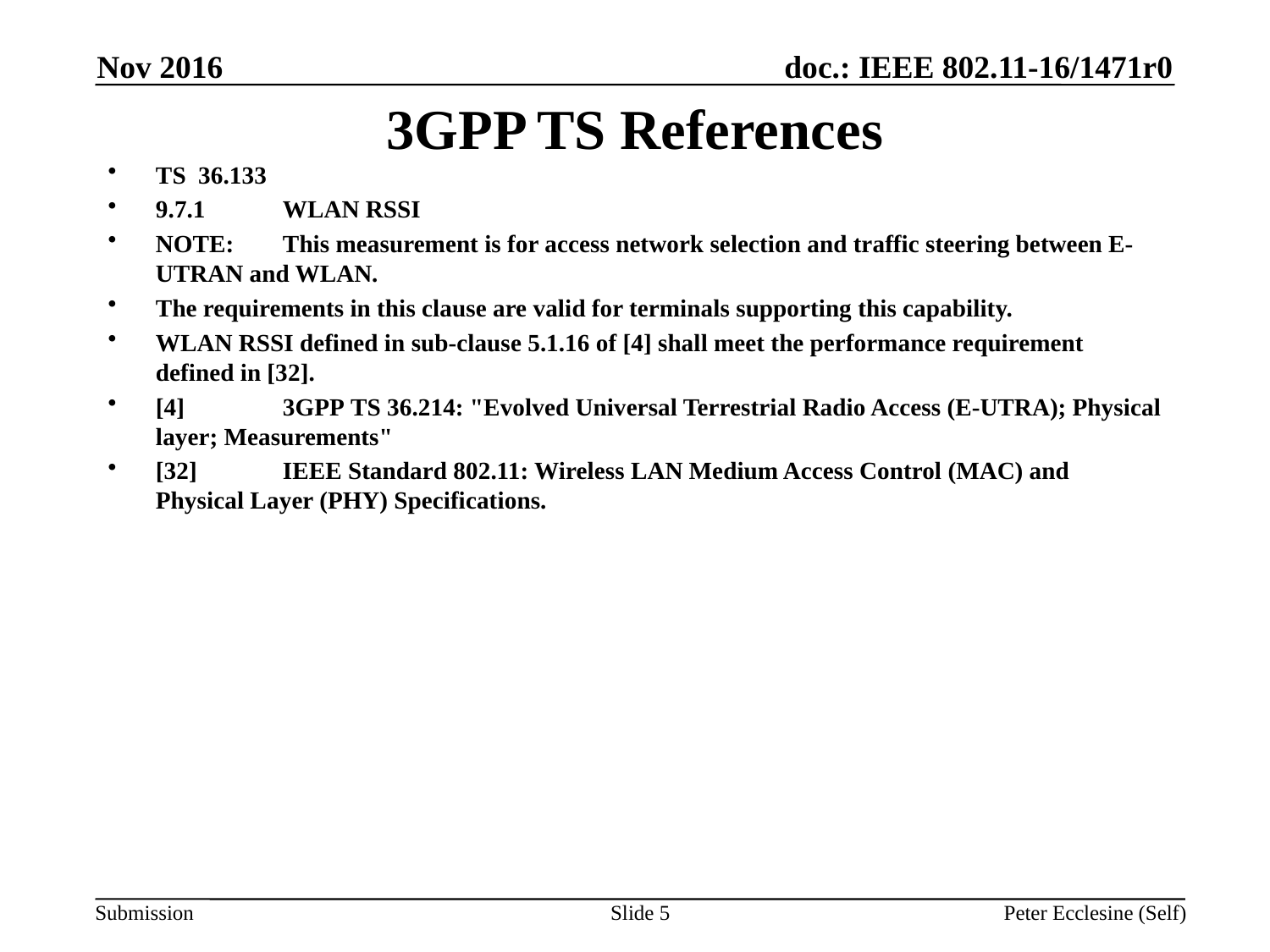

Nov 2016

# 3GPP TS References
TS  36.133
9.7.1	WLAN RSSI
NOTE:	This measurement is for access network selection and traffic steering between E-UTRAN and WLAN.
The requirements in this clause are valid for terminals supporting this capability.
WLAN RSSI defined in sub-clause 5.1.16 of [4] shall meet the performance requirement defined in [32].
[4]	3GPP TS 36.214: "Evolved Universal Terrestrial Radio Access (E-UTRA); Physical layer; Measurements"
[32]	IEEE Standard 802.11: Wireless LAN Medium Access Control (MAC) and Physical Layer (PHY) Specifications.

Slide 5
Peter Ecclesine (Self)